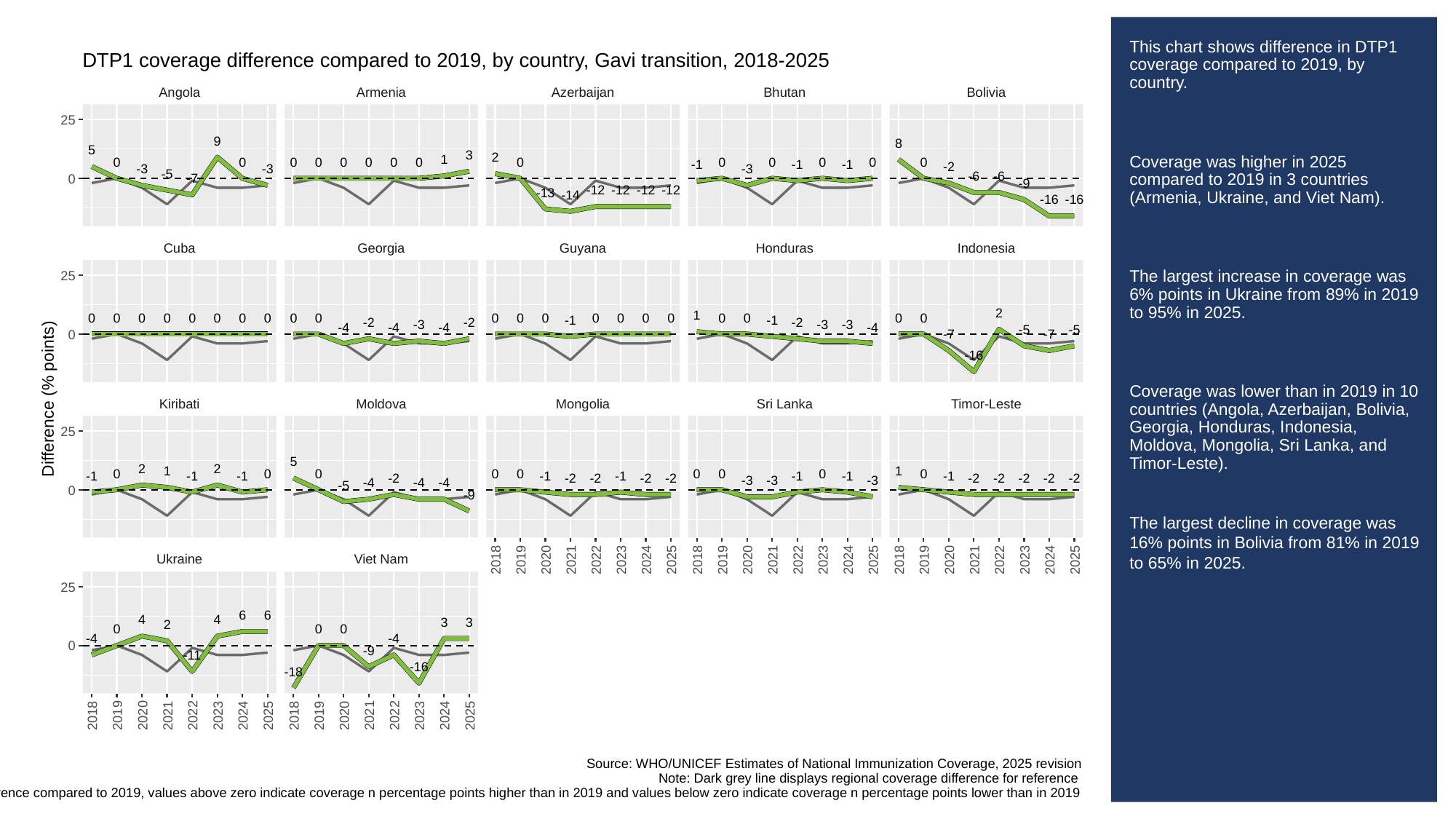

# This chart shows difference in DTP1 coverage compared to 2019, by country.

Coverage was higher in 2025 compared to 2019 in 3 countries (Armenia, Ukraine, and Viet Nam).

The largest increase in coverage was 6% points in Ukraine from 89% in 2019 to 95% in 2025.

Coverage was lower than in 2019 in 10 countries (Angola, Azerbaijan, Bolivia, Georgia, Honduras, Indonesia, Moldova, Mongolia, Sri Lanka, and Timor-Leste).

The largest decline in coverage was 16% points in Bolivia from 81% in 2019 to 65% in 2025.

DTP1 coverage difference compared to 2019, by country, Gavi transition, 2018-2025
Angola
Armenia
Azerbaijan
Bhutan
Bolivia

25

9
8
5

3
2
1
0
0
0
0
0
0
0
0
0
0
0
0
0
0

-1
-1
-1

-2
-3
-3
-3
-5
-6
-6

-7
0

-9

-12
-12
-12
-12
-13
-14
-16
-16

Cuba
Georgia
Guyana
Honduras
Indonesia

25

2
1
0
0
0
0
0
0
0
0
0
0
0
0
0
0
0
0
0
0
0
0
0
-1
-1
-2
-2
-2
-3
-3
-3
-4
-4
-4
-4
-5
-5
-7
-7
0

-16

Difference (% points)
Kiribati
Moldova
Mongolia
Sri Lanka
Timor-Leste

25

5

2
2
1
1
0
0
0
0
0
0
0
0
0
-1
-1
-1
-1
-1
-1
-1
-1
-2
-2
-2
-2
-2
-2
-2
-2
-2
-2
-3
-3
-3
-4
-4
-4

-5
0

-9

Ukraine
Viet Nam
2018
2019
2020
2021
2022
2023
2024
2025
2018
2019
2020
2021
2022
2023
2024
2025
2018
2019
2020
2021
2022
2023
2024
2025

25

6
6
4
4

3
3
2
0
0
0

-4
-4

0
-9

-11
-16
-18

2018
2019
2020
2021
2022
2023
2024
2025
2018
2019
2020
2021
2022
2023
2024
2025
Source: WHO/UNICEF Estimates of National Immunization Coverage, 2025 revision
Note: Dark grey line displays regional coverage difference for reference
When looking at coverage difference compared to 2019, values above zero indicate coverage n percentage points higher than in 2019 and values below zero indicate coverage n percentage points lower than in 2019